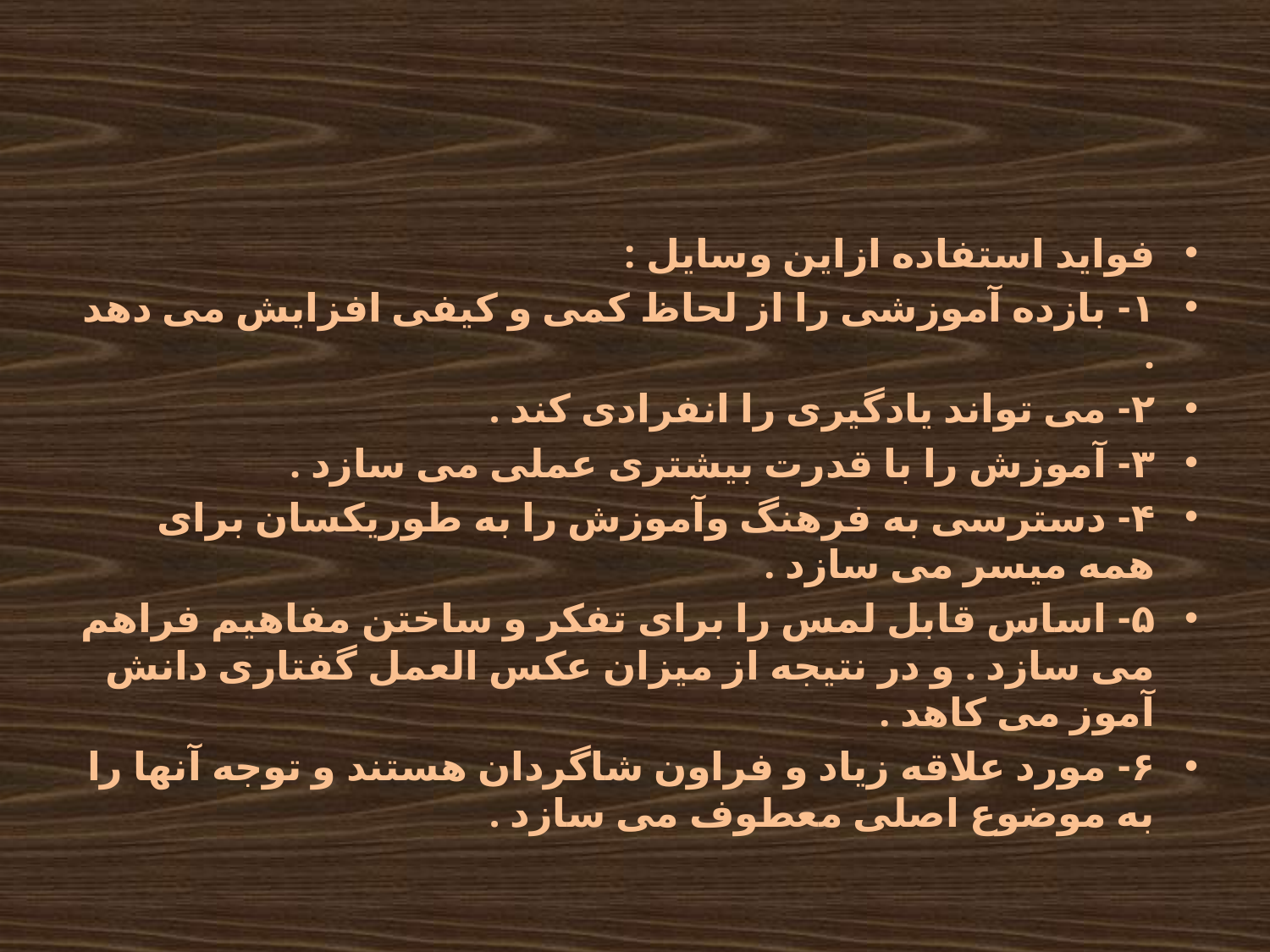

#
فواید استفاده ازاین وسایل :
۱- بازده آموزشی را از لحاظ کمی و کیفی افزایش می دهد .
۲- می تواند یادگیری را انفرادی کند .
۳- آموزش را با قدرت بیشتری عملی می سازد .
۴- دسترسی به فرهنگ وآموزش را به طوریکسان برای همه میسر می سازد .
۵- اساس قابل لمس را برای تفکر و ساختن مفاهیم فراهم می سازد . و در نتیجه از میزان عکس العمل گفتاری دانش آموز می کاهد .
۶- مورد علاقه زیاد و فراون شاگردان هستند و توجه آنها را به موضوع اصلی معطوف می سازد .